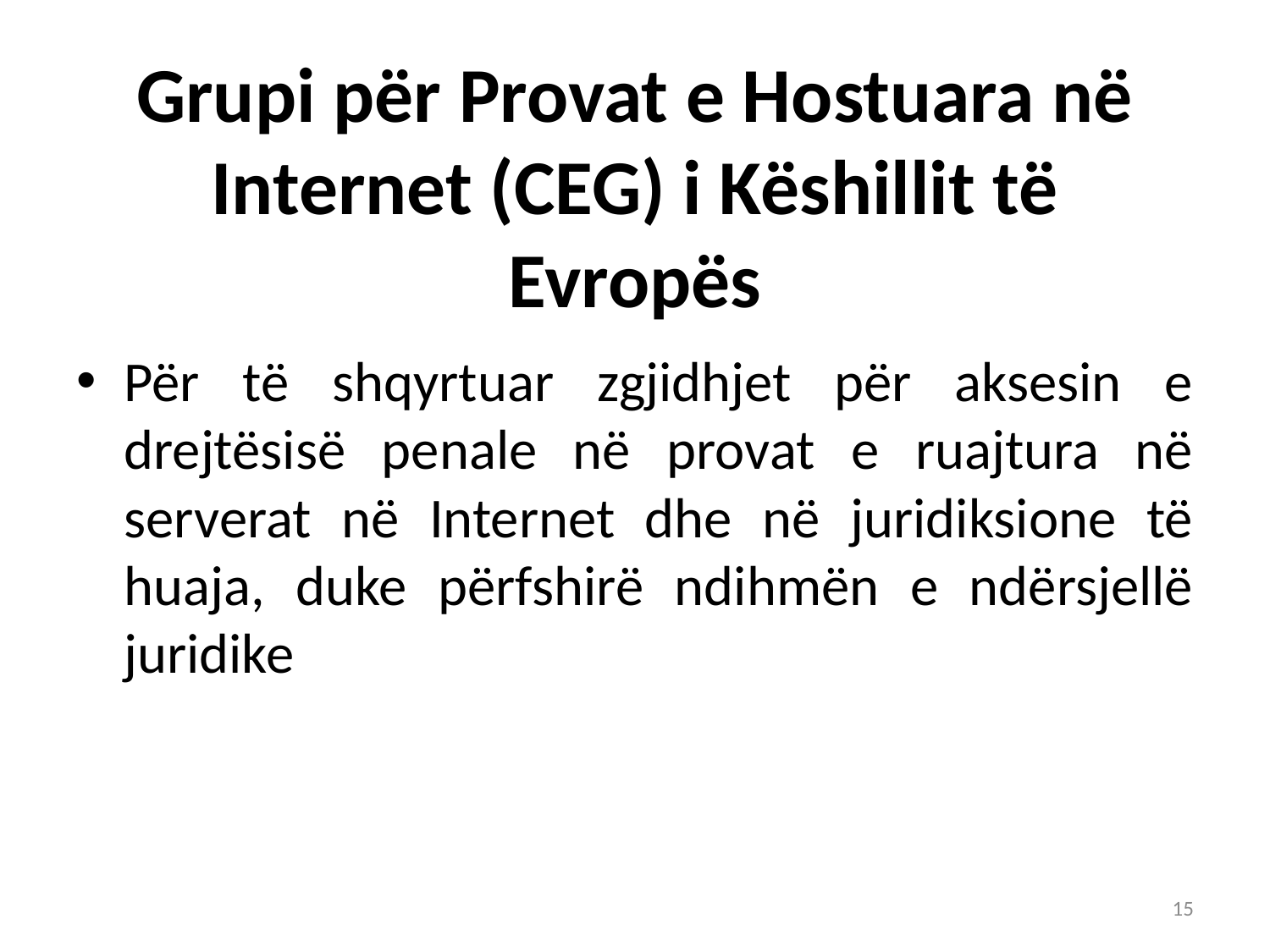

# Grupi për Provat e Hostuara në Internet (CEG) i Këshillit të Evropës
Për të shqyrtuar zgjidhjet për aksesin e drejtësisë penale në provat e ruajtura në serverat në Internet dhe në juridiksione të huaja, duke përfshirë ndihmën e ndërsjellë juridike
15